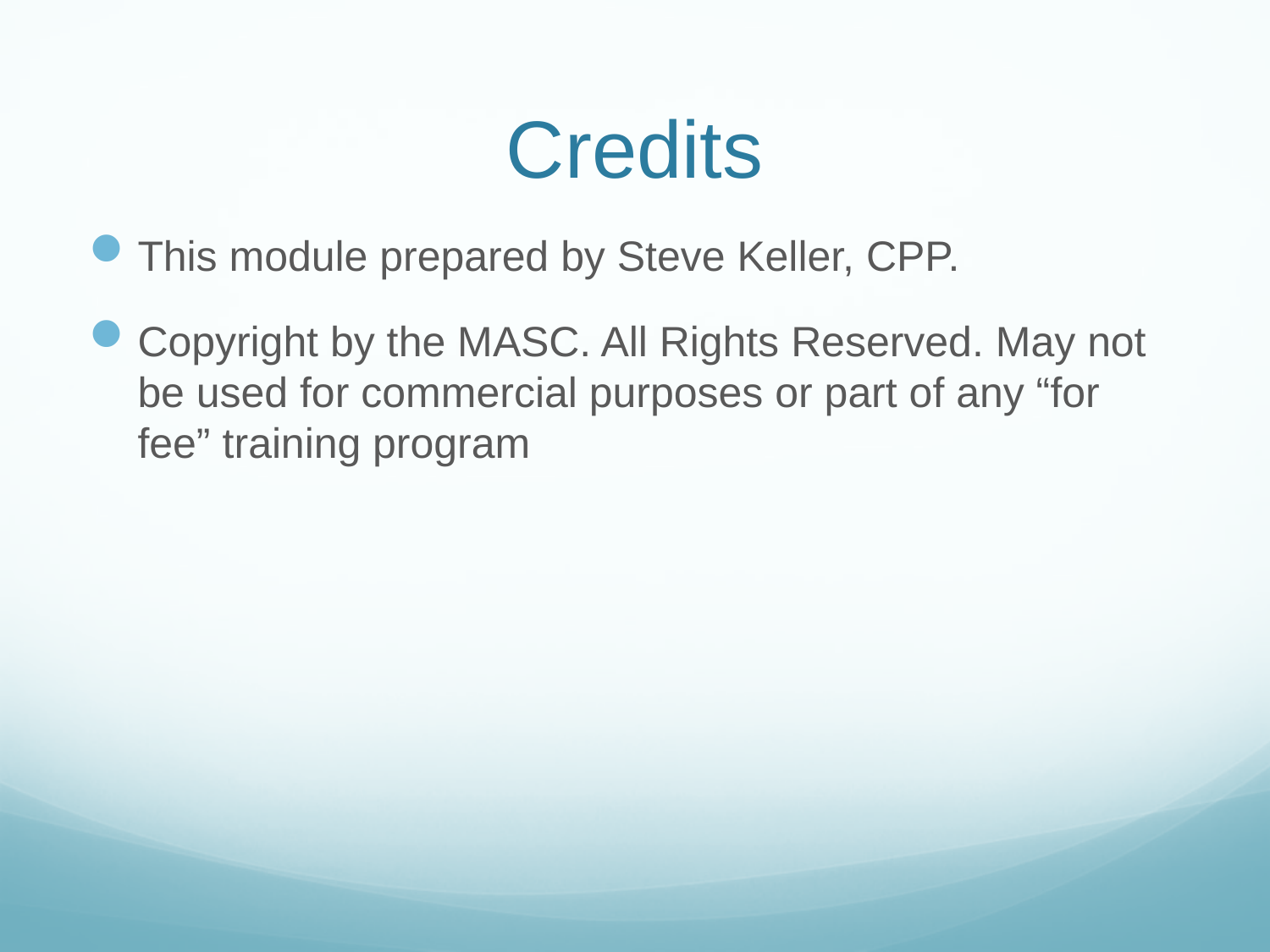

# Credits
This module prepared by Steve Keller, CPP.
Copyright by the MASC. All Rights Reserved. May not be used for commercial purposes or part of any “for fee” training program